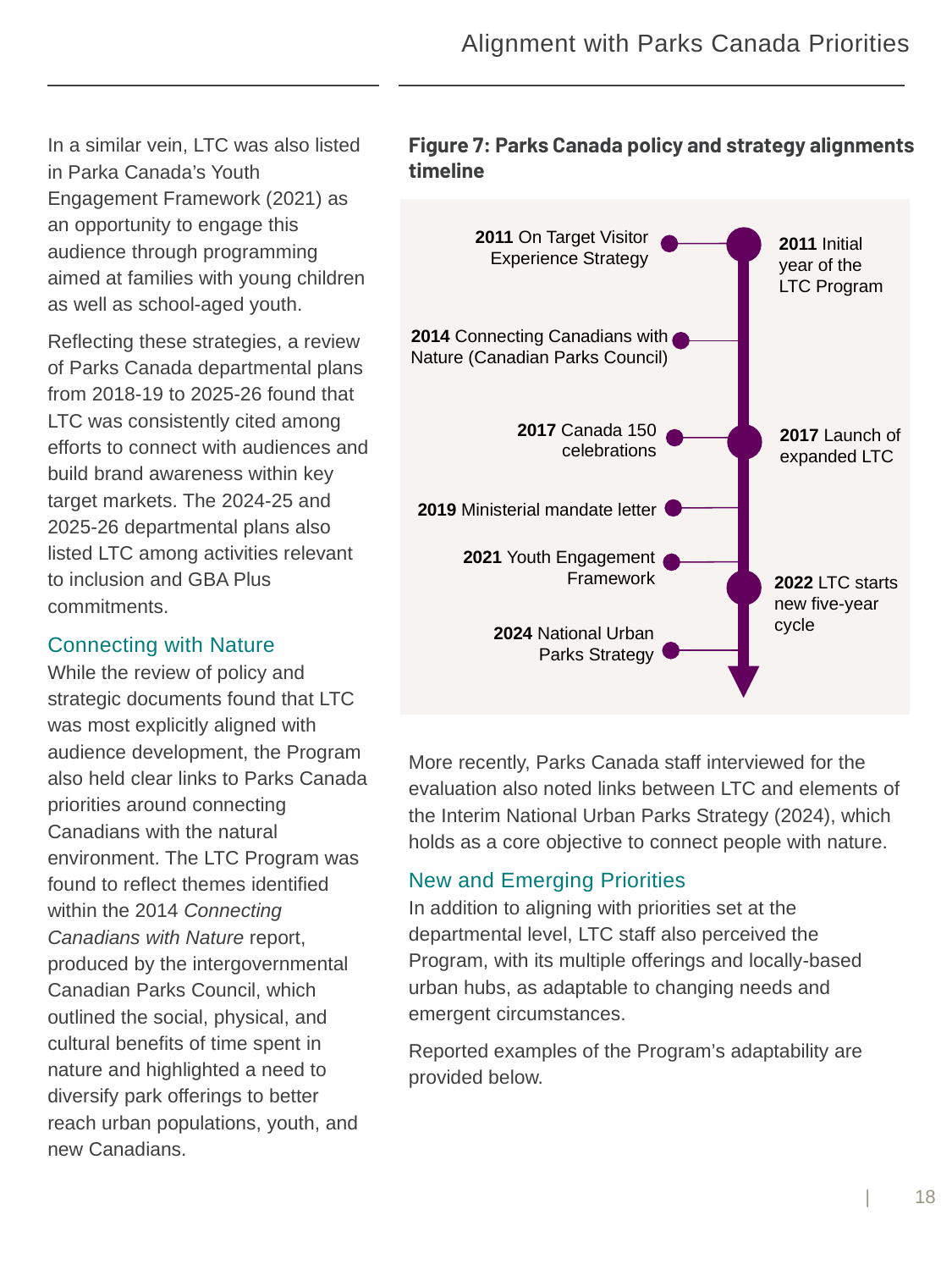

# Alignment with Parks Canada Priorities
In a similar vein, LTC was also listed in Parka Canada’s Youth Engagement Framework (2021) as an opportunity to engage this audience through programming aimed at families with young children as well as school-aged youth.
Reflecting these strategies, a review of Parks Canada departmental plans from 2018-19 to 2025-26 found that LTC was consistently cited among efforts to connect with audiences and build brand awareness within key target markets. The 2024-25 and 2025-26 departmental plans also listed LTC among activities relevant to inclusion and GBA Plus commitments.
Connecting with Nature
While the review of policy and strategic documents found that LTC was most explicitly aligned with audience development, the Program also held clear links to Parks Canada priorities around connecting Canadians with the natural environment. The LTC Program was found to reflect themes identified within the 2014 Connecting Canadians with Nature report, produced by the intergovernmental Canadian Parks Council, which outlined the social, physical, and cultural benefits of time spent in nature and highlighted a need to diversify park offerings to better reach urban populations, youth, and new Canadians.

Figure 7: Parks Canada policy and strategy alignments timeline

2011 On Target Visitor Experience Strategy

2011 Initial year of the LTC Program
2014 Connecting Canadians with
 Nature (Canadian Parks Council)
2017 Canada 150 celebrations
2017 Launch of expanded LTC

2019 Ministerial mandate letter
2021 Youth Engagement Framework

2022 LTC starts new five-year cycle
2024 National Urban Parks Strategy
More recently, Parks Canada staff interviewed for the evaluation also noted links between LTC and elements of the Interim National Urban Parks Strategy (2024), which holds as a core objective to connect people with nature.
New and Emerging Priorities
In addition to aligning with priorities set at the departmental level, LTC staff also perceived the Program, with its multiple offerings and locally-based urban hubs, as adaptable to changing needs and emergent circumstances.
Reported examples of the Program’s adaptability are provided below.